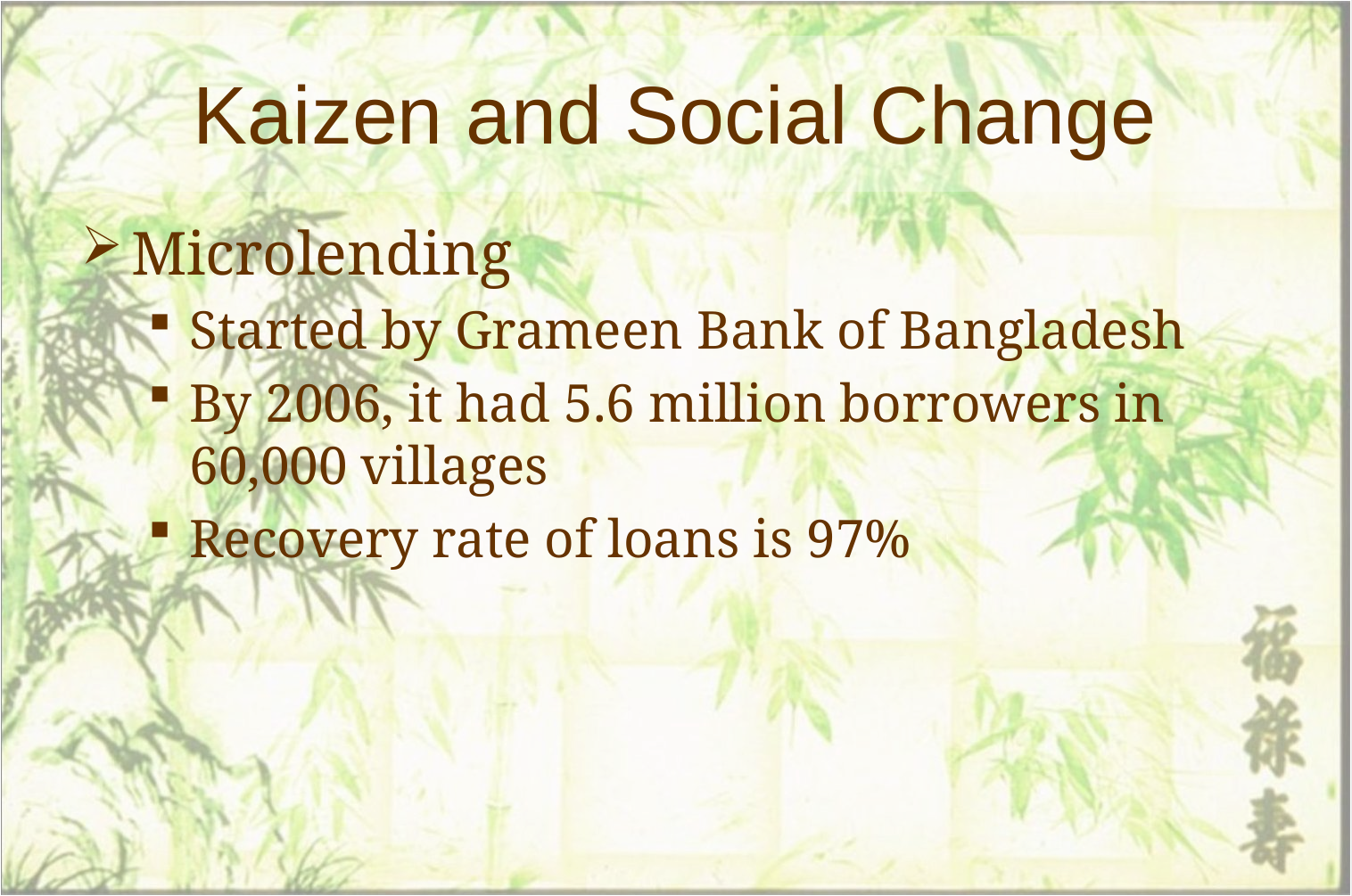

# Kaizen and Social Change
Microlending
Started by Grameen Bank of Bangladesh
By 2006, it had 5.6 million borrowers in 60,000 villages
Recovery rate of loans is 97%